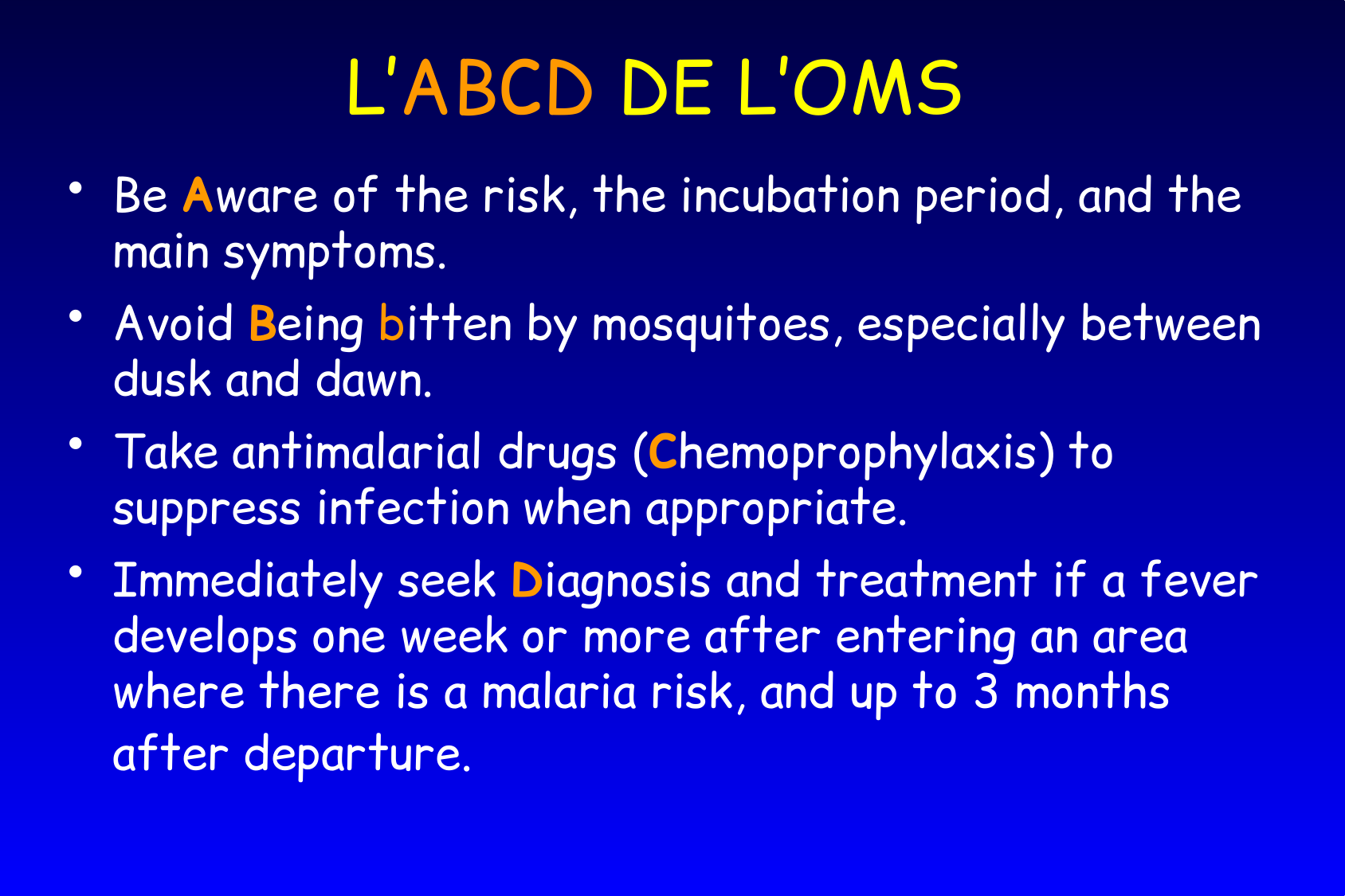

# L’ABCD DE L’OMS
Be Aware of the risk, the incubation period, and the main symptoms.
Avoid Being bitten by mosquitoes, especially between dusk and dawn.
Take antimalarial drugs (Chemoprophylaxis) to suppress infection when appropriate.
Immediately seek Diagnosis and treatment if a fever develops one week or more after entering an area where there is a malaria risk, and up to 3 months after departure.